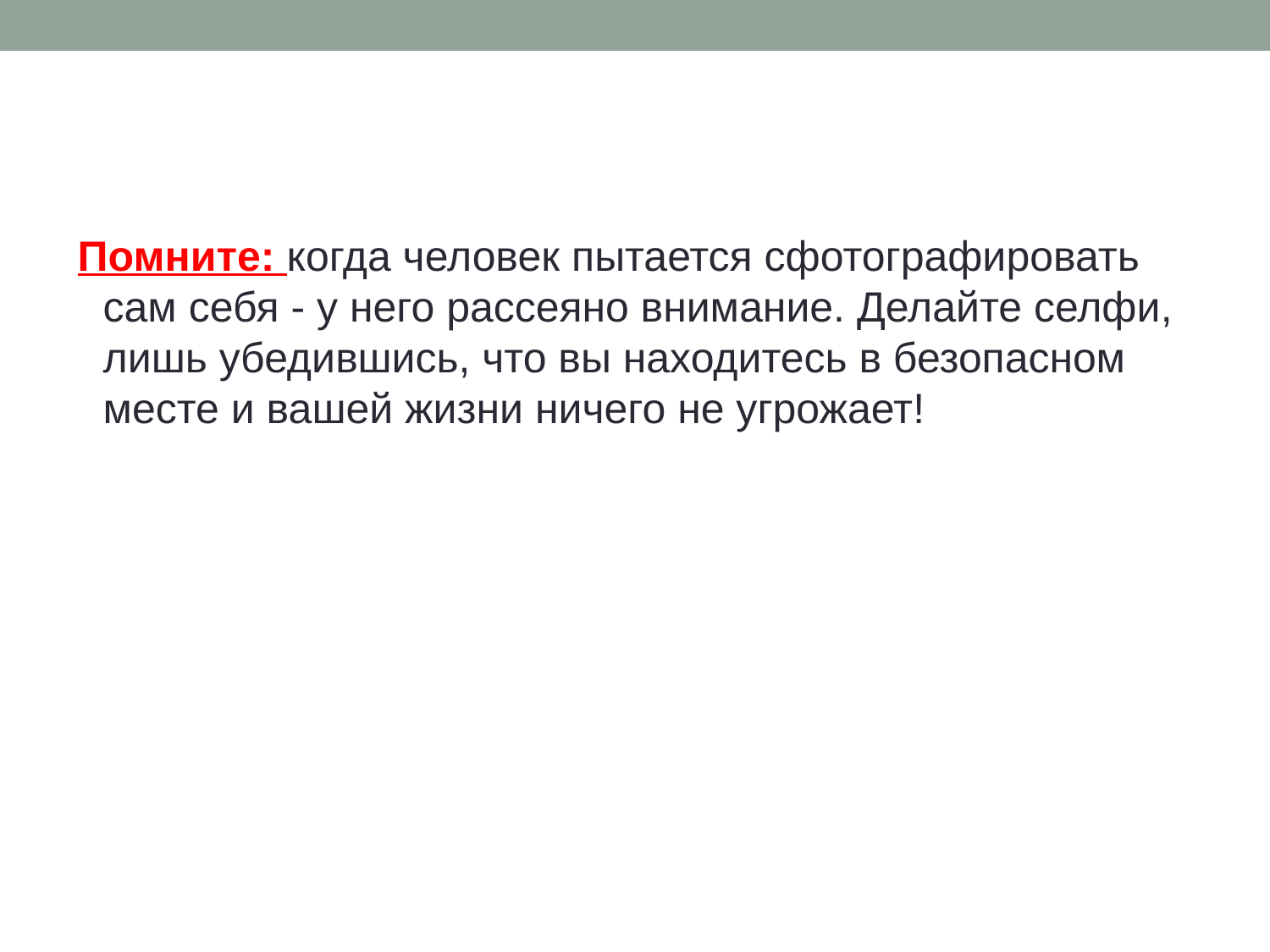

Помните: когда человек пытается сфотографировать сам себя - у него рассеяно внимание. Делайте селфи, лишь убедившись, что вы находитесь в безопасном месте и вашей жизни ничего не угрожает!